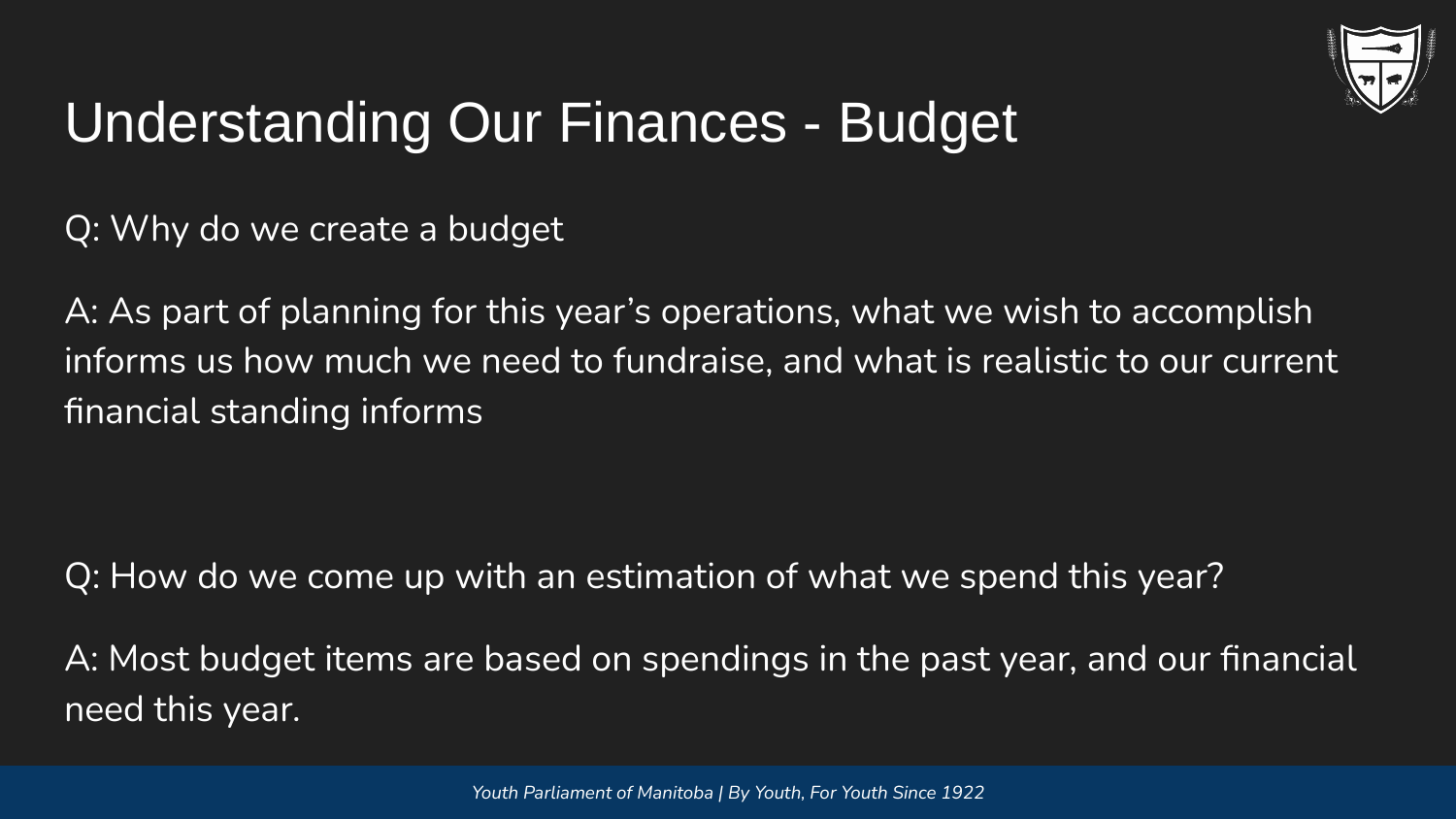

# Understanding Our Finances - Budget

Q: Why do we create a budget
A: As part of planning for this year’s operations, what we wish to accomplish informs us how much we need to fundraise, and what is realistic to our current financial standing informs

Q: How do we come up with an estimation of what we spend this year?
A: Most budget items are based on spendings in the past year, and our financial need this year.